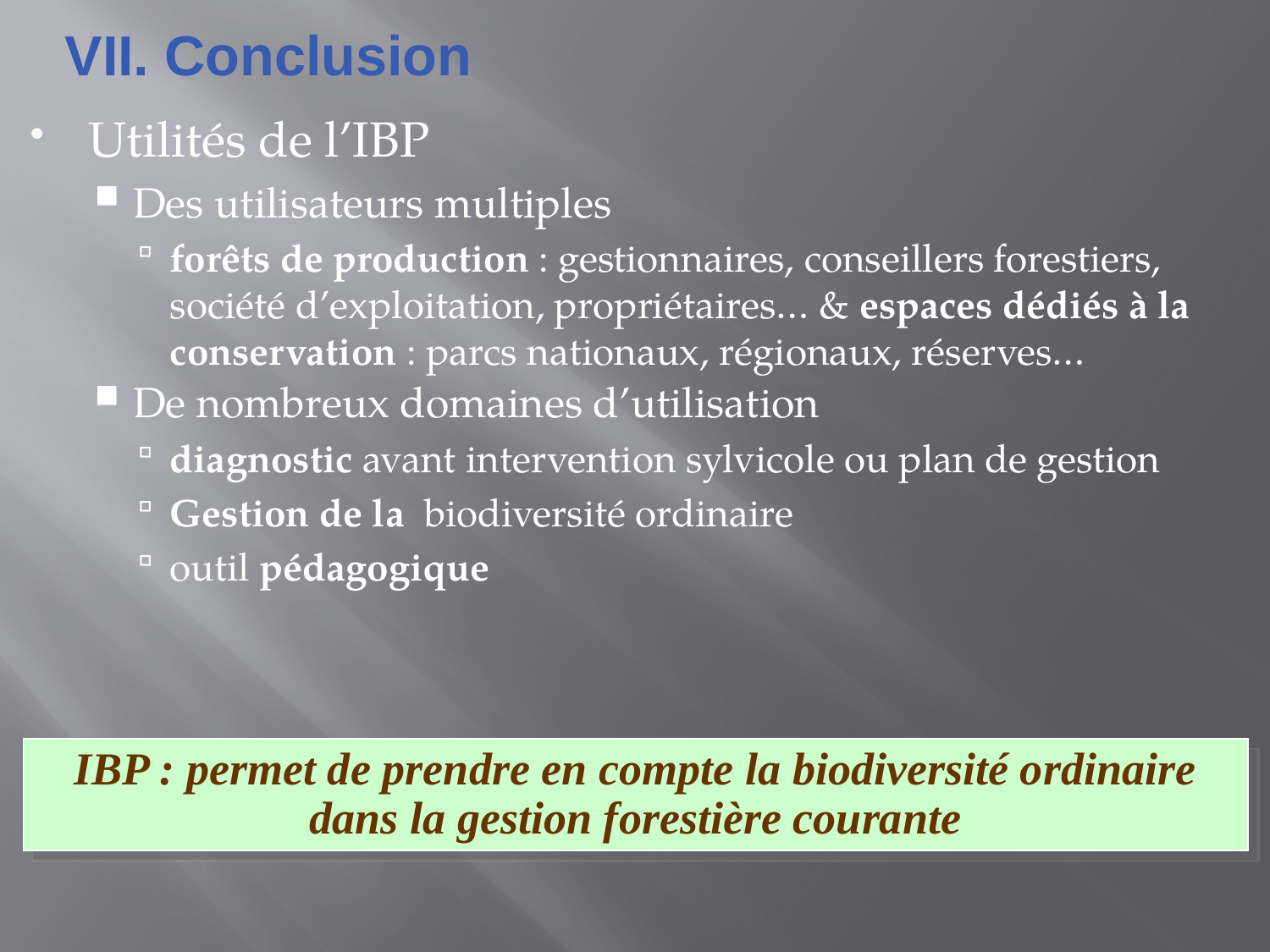

# VII. Conclusion
Utilités de l’IBP
Des utilisateurs multiples
forêts de production : gestionnaires, conseillers forestiers, société d’exploitation, propriétaires… & espaces dédiés à la conservation : parcs nationaux, régionaux, réserves…
De nombreux domaines d’utilisation
diagnostic avant intervention sylvicole ou plan de gestion
Gestion de la  biodiversité ordinaire
outil pédagogique
IBP : permet de prendre en compte la biodiversité ordinaire dans la gestion forestière courante